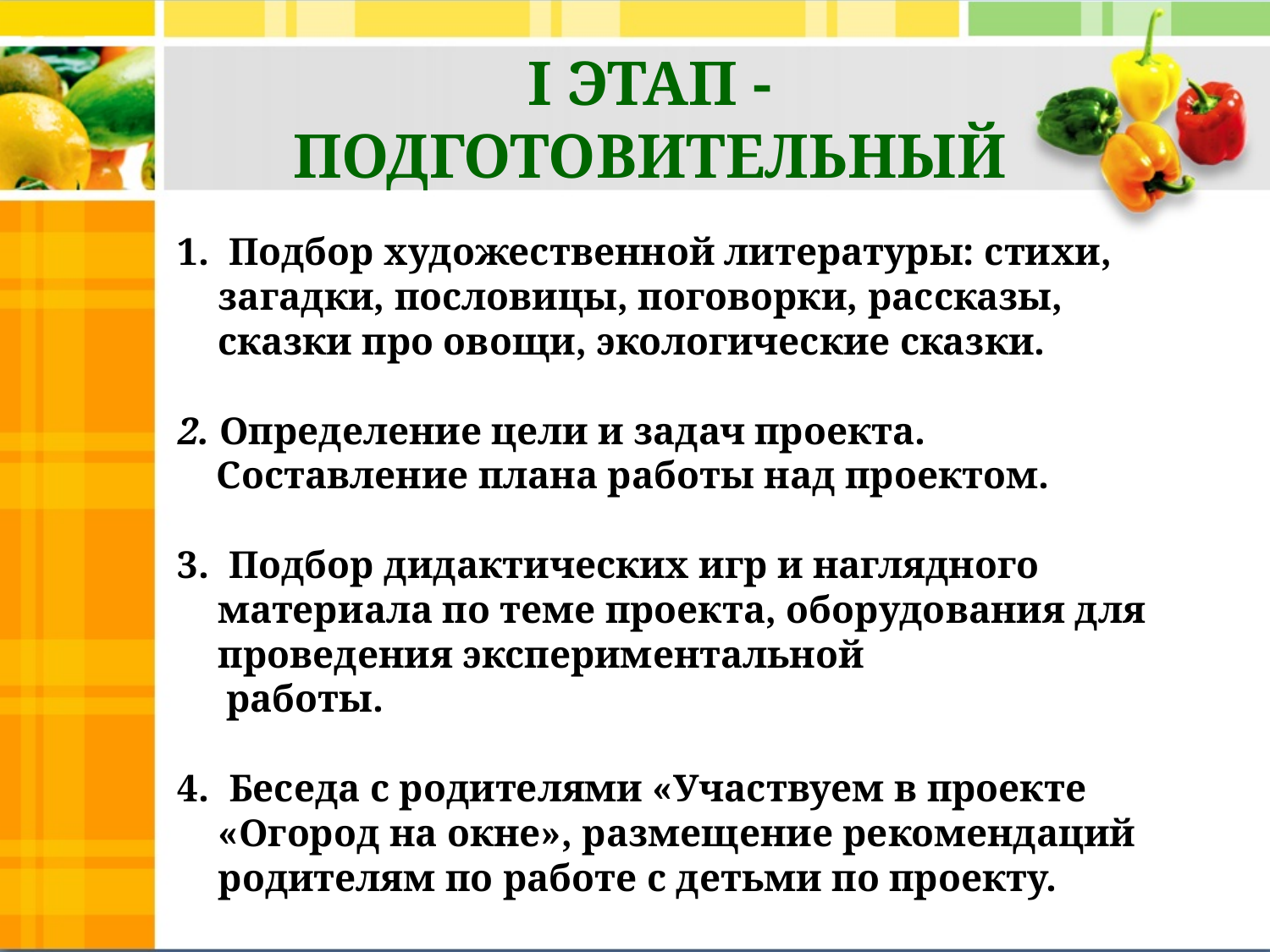

# I ЭТАП -ПОДГОТОВИТЕЛЬНЫЙ
1.  Подбор художественной литературы: стихи, загадки, пословицы, поговорки, рассказы, сказки про овощи, экологические сказки.

2. Определение цели и задач проекта.
    Составление плана работы над проектом.

3.  Подбор дидактических игр и наглядного материала по теме проекта, оборудования для проведения экспериментальной
     работы.

4.  Беседа с родителями «Участвуем в проекте «Огород на окне», размещение рекомендаций родителям по работе с детьми по проекту.